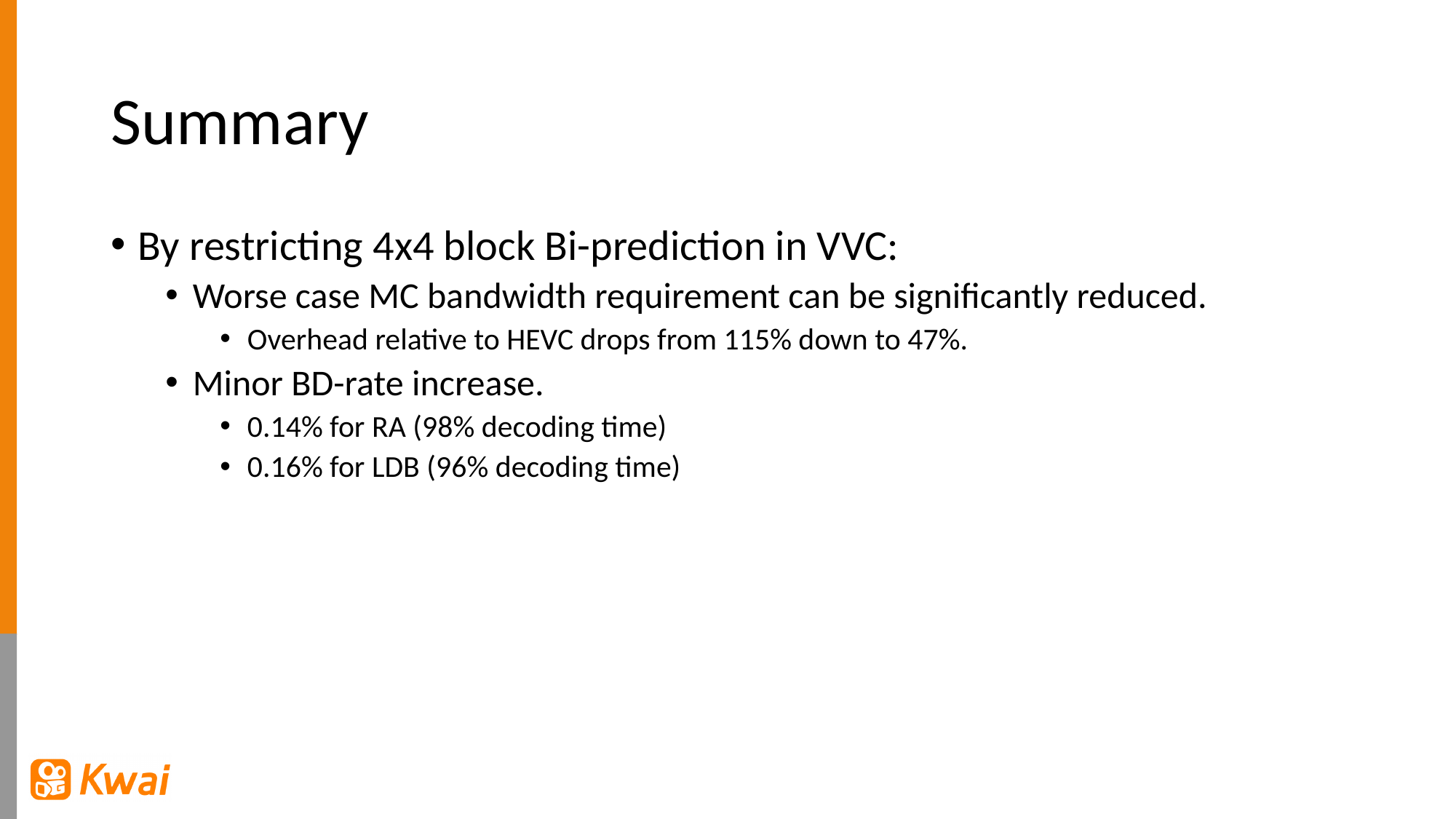

# Summary
By restricting 4x4 block Bi-prediction in VVC:
Worse case MC bandwidth requirement can be significantly reduced.
Overhead relative to HEVC drops from 115% down to 47%.
Minor BD-rate increase.
0.14% for RA (98% decoding time)
0.16% for LDB (96% decoding time)